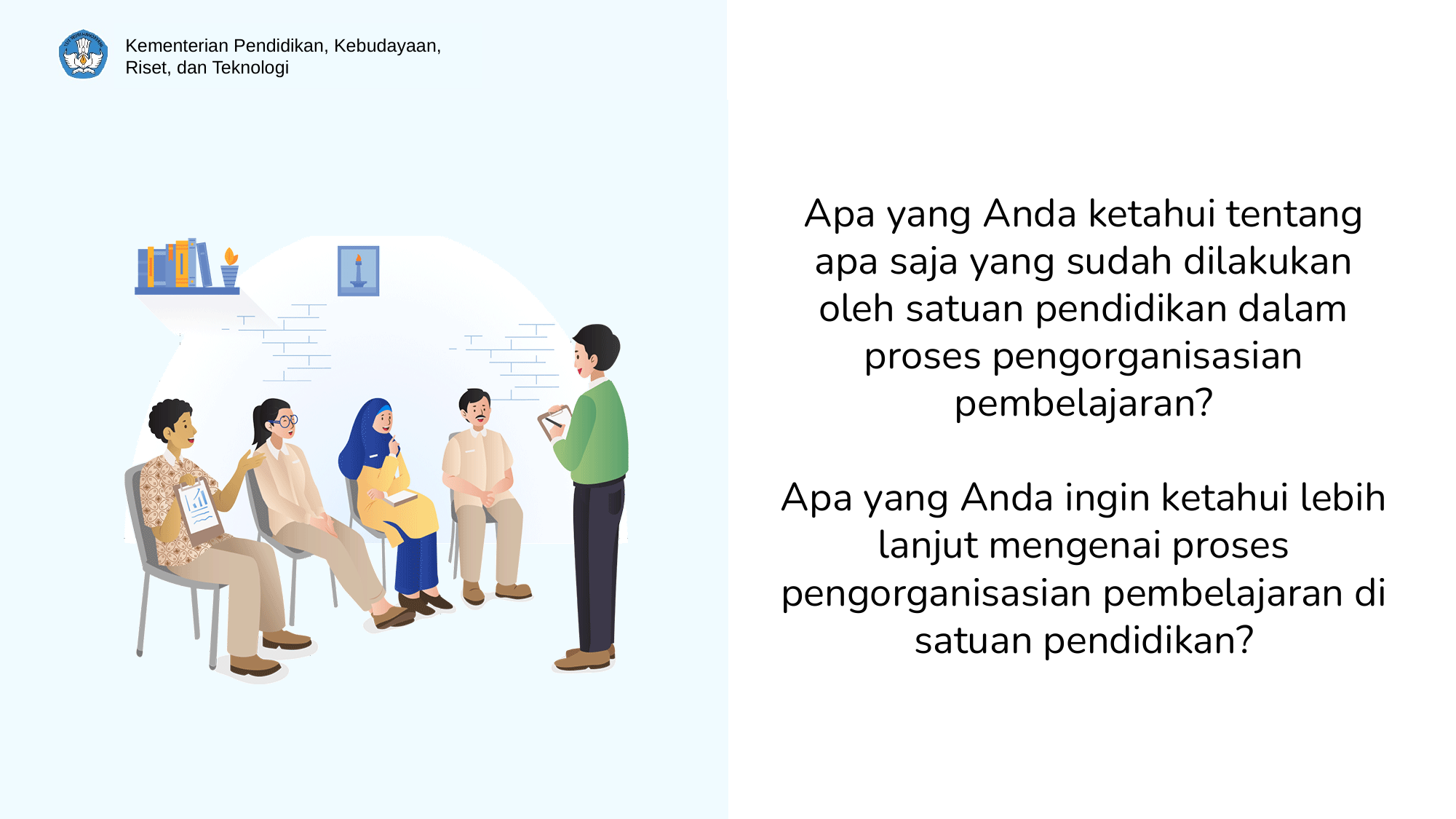

# Apa yang Anda ketahui tentang apa saja yang sudah dilakukan oleh satuan pendidikan dalam proses pengorganisasian pembelajaran?

Apa yang Anda ingin ketahui lebih lanjut mengenai proses pengorganisasian pembelajaran di satuan pendidikan?